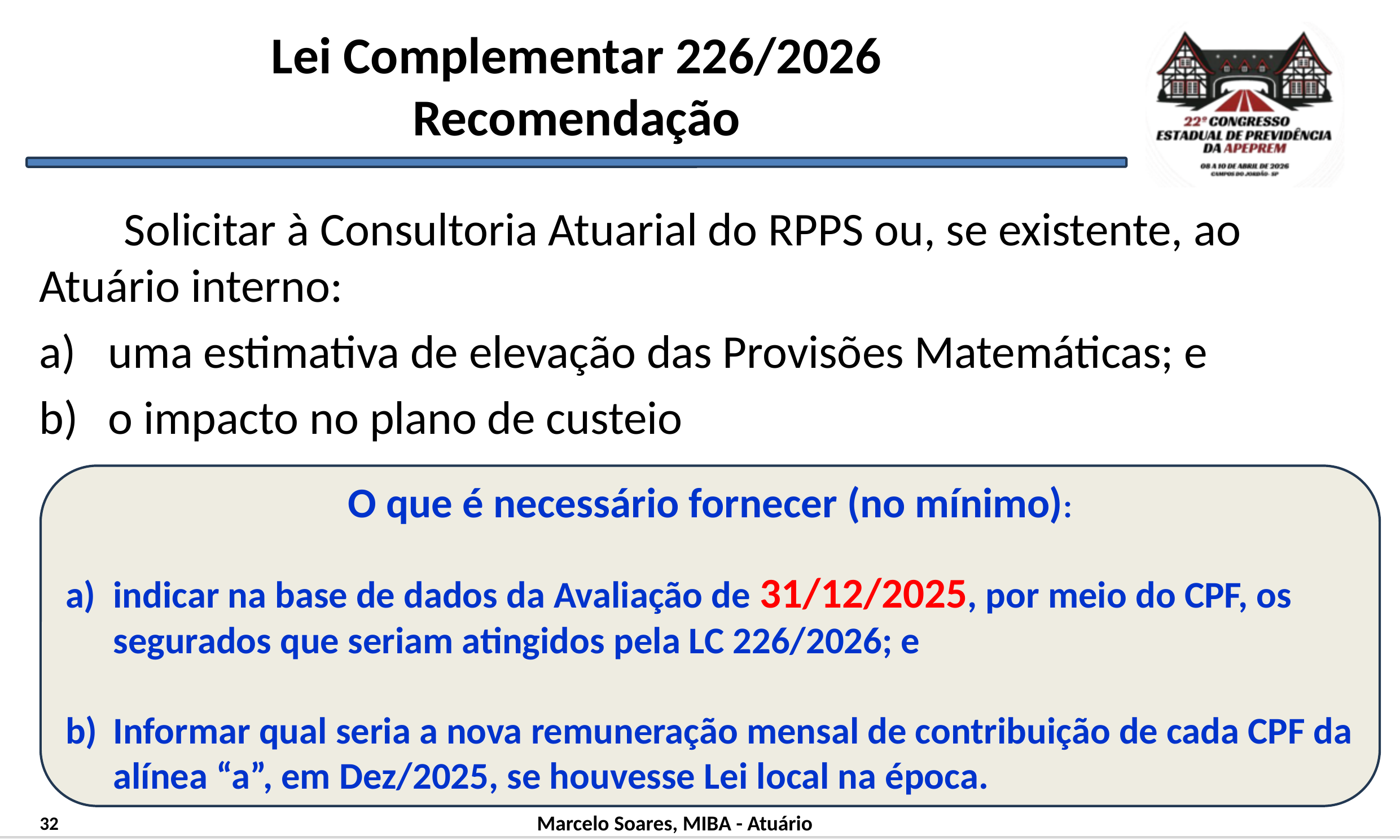

# Lei Complementar 226/2026 Recomendação
	Solicitar à Consultoria Atuarial do RPPS ou, se existente, ao Atuário interno:
uma estimativa de elevação das Provisões Matemáticas; e
o impacto no plano de custeio

O que é necessário fornecer (no mínimo):

indicar na base de dados da Avaliação de 31/12/2025, por meio do CPF, os segurados que seriam atingidos pela LC 226/2026; e

Informar qual seria a nova remuneração mensal de contribuição de cada CPF da alínea “a”, em Dez/2025, se houvesse Lei local na época.
32
Marcelo Soares, MIBA - Atuário